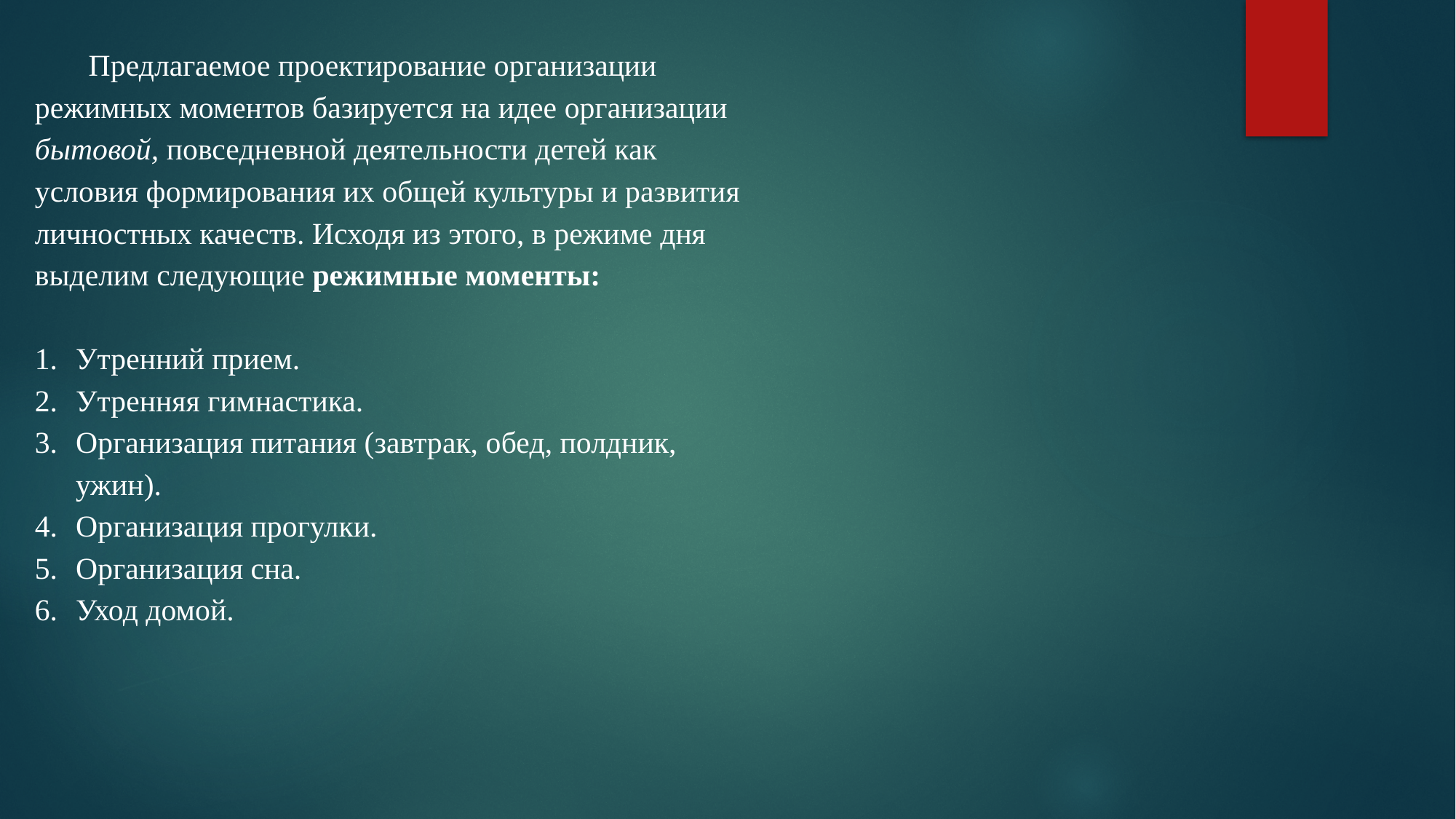

Предлагаемое проектирование организации режимных моментов базируется на идее организации бытовой, повседневной деятельности детей как условия формирования их общей культуры и развития личностных качеств. Исходя из этого, в режиме дня выделим следующие режимные моменты:

Утренний прием.
Утренняя гимнастика.
Организация питания (завтрак, обед, полдник, ужин).
Организация прогулки.
Организация сна.
Уход домой.